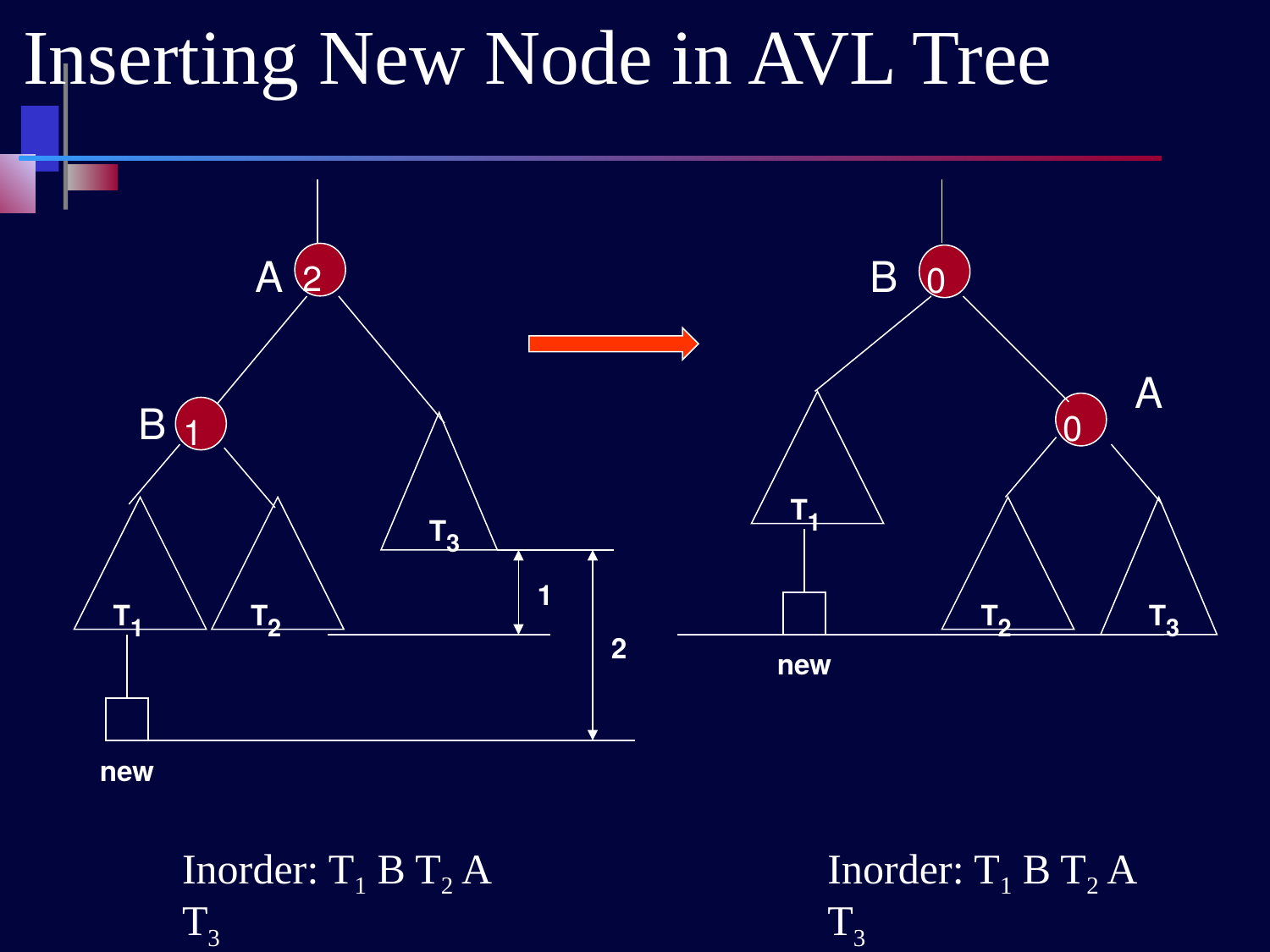

# Inserting New Node in AVL Tree

A

2
B

0

A
B

T1

0

1

T3

T1

T2

T2

1
T3

2
new

new
Inorder: T1 B T2 A T3
Inorder: T1 B T2 A T3